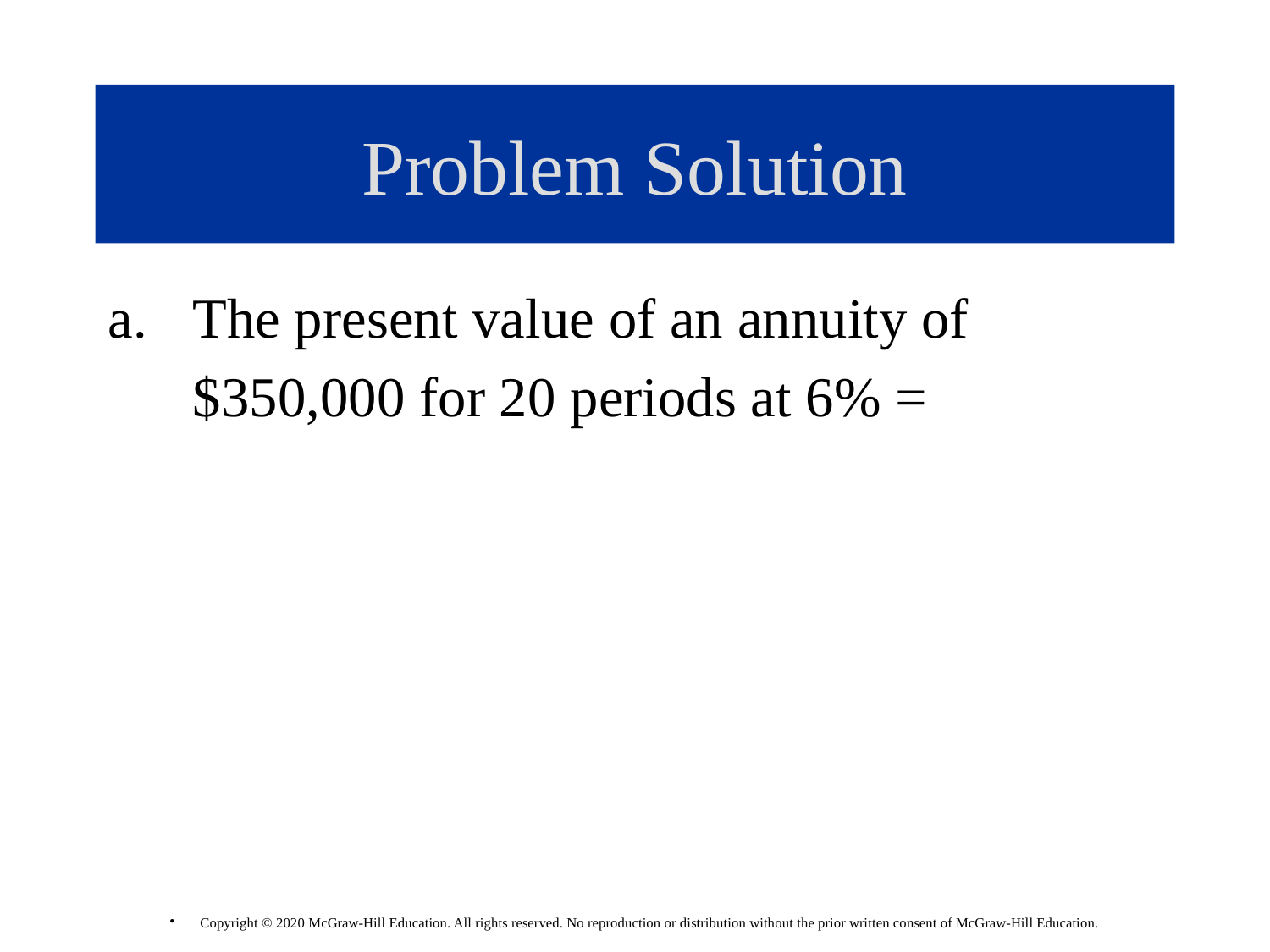

# Problem Solution
The present value of an annuity of
      $350,000 for 20 periods at 6% =